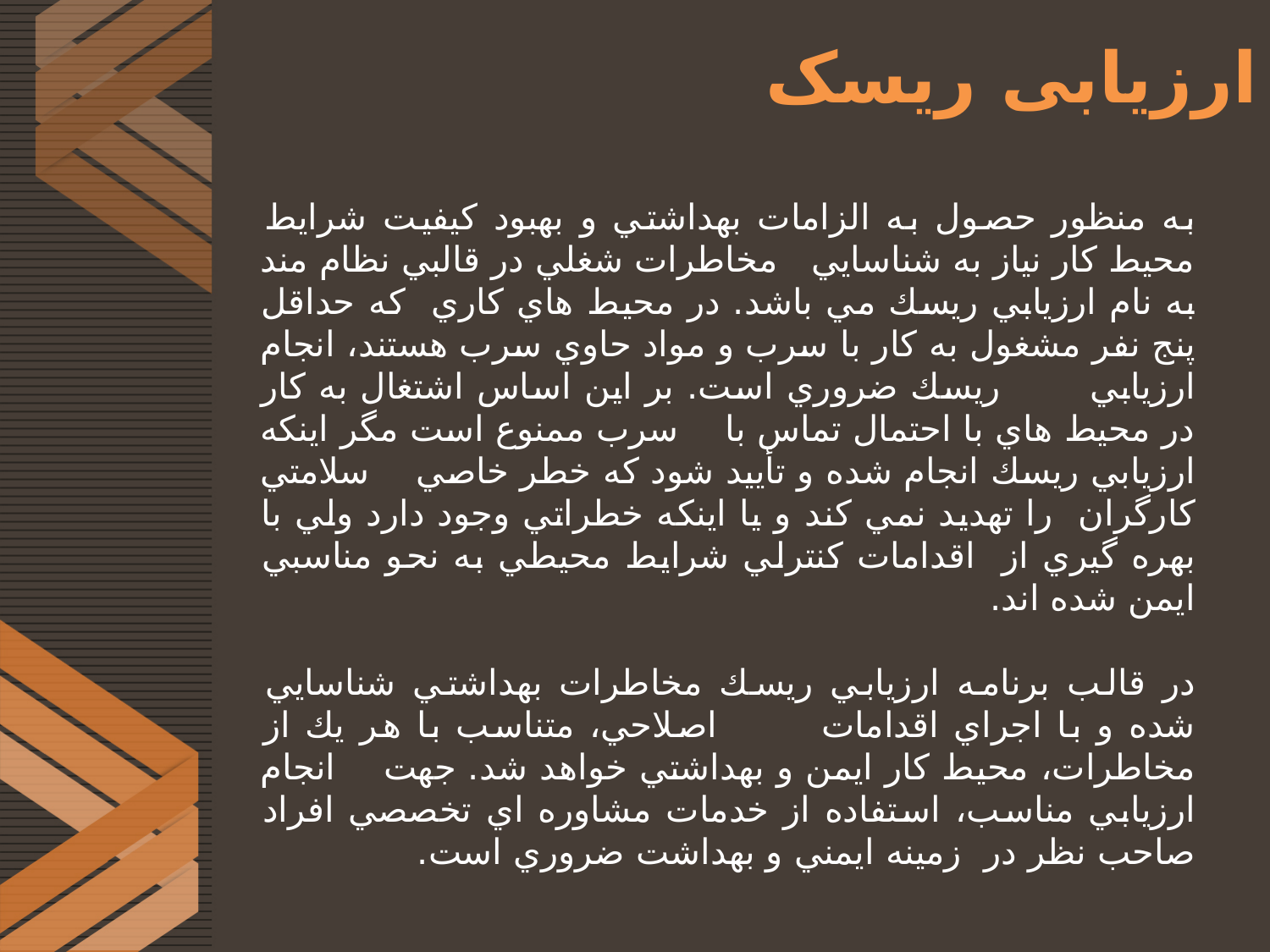

# ارزیابی ریسک
به منظور حصول به الزامات بهداشتي و بهبود كيفيت شرايط محيط كار نياز به شناسايي   مخاطرات شغلي در قالبي نظام مند به نام ارزيابي ريسك مي باشد. در محيط هاي كاري  كه حداقل پنج نفر مشغول به كار با سرب و مواد حاوي سرب هستند، انجام ارزيابي       ريسك ضروري است. بر اين اساس اشتغال به كار در محيط هاي با احتمال تماس با    سرب ممنوع است مگر اينکه ارزيابي ريسك انجام شده و تأييد شود كه خطر خاصي    سلامتي كارگران  را تهديد نمي كند و يا اينکه خطراتي وجود دارد ولي با بهره گيري از  اقدامات كنترلي شرايط محيطي به نحو مناسبي ايمن شده اند.

در قالب برنامه ارزيابي ريسك مخاطرات بهداشتي شناسايي شده و با اجراي اقدامات       اصلاحي، متناسب با هر يك از مخاطرات، محيط كار ايمن و بهداشتي خواهد شد. جهت    انجام ارزيابي مناسب، استفاده از خدمات مشاوره اي تخصصي افراد صاحب نظر در  زمينه ايمني و بهداشت ضروري است.